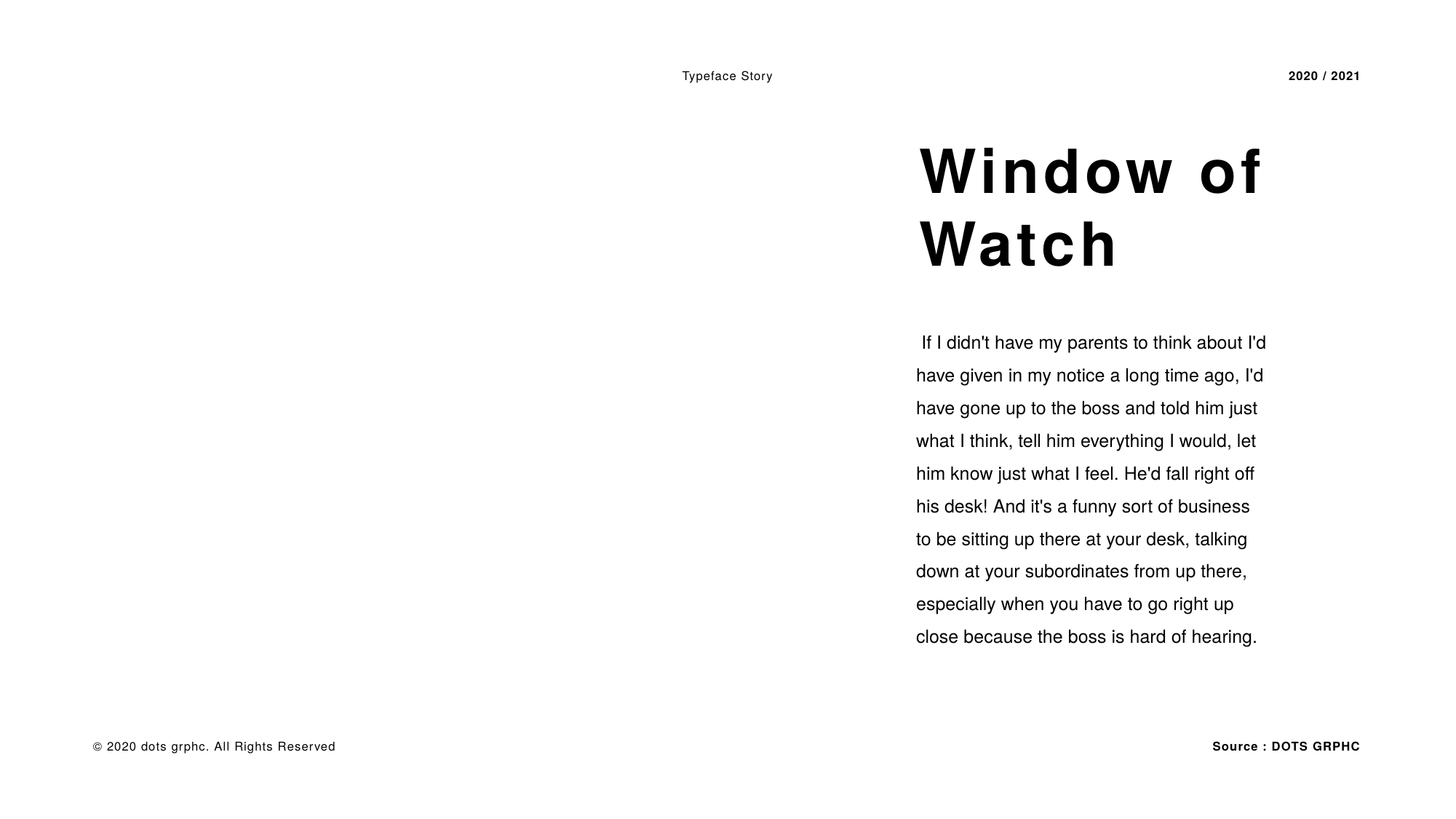

Typeface Story
2020 / 2021

Window of Watch
 If I didn't have my parents to think about I'd have given in my notice a long time ago, I'd have gone up to the boss and told him just what I think, tell him everything I would, let him know just what I feel. He'd fall right off his desk! And it's a funny sort of business to be sitting up there at your desk, talking down at your subordinates from up there, especially when you have to go right up close because the boss is hard of hearing.
Source : DOTS GRPHC
© 2020 dots grphc. All Rights Reserved